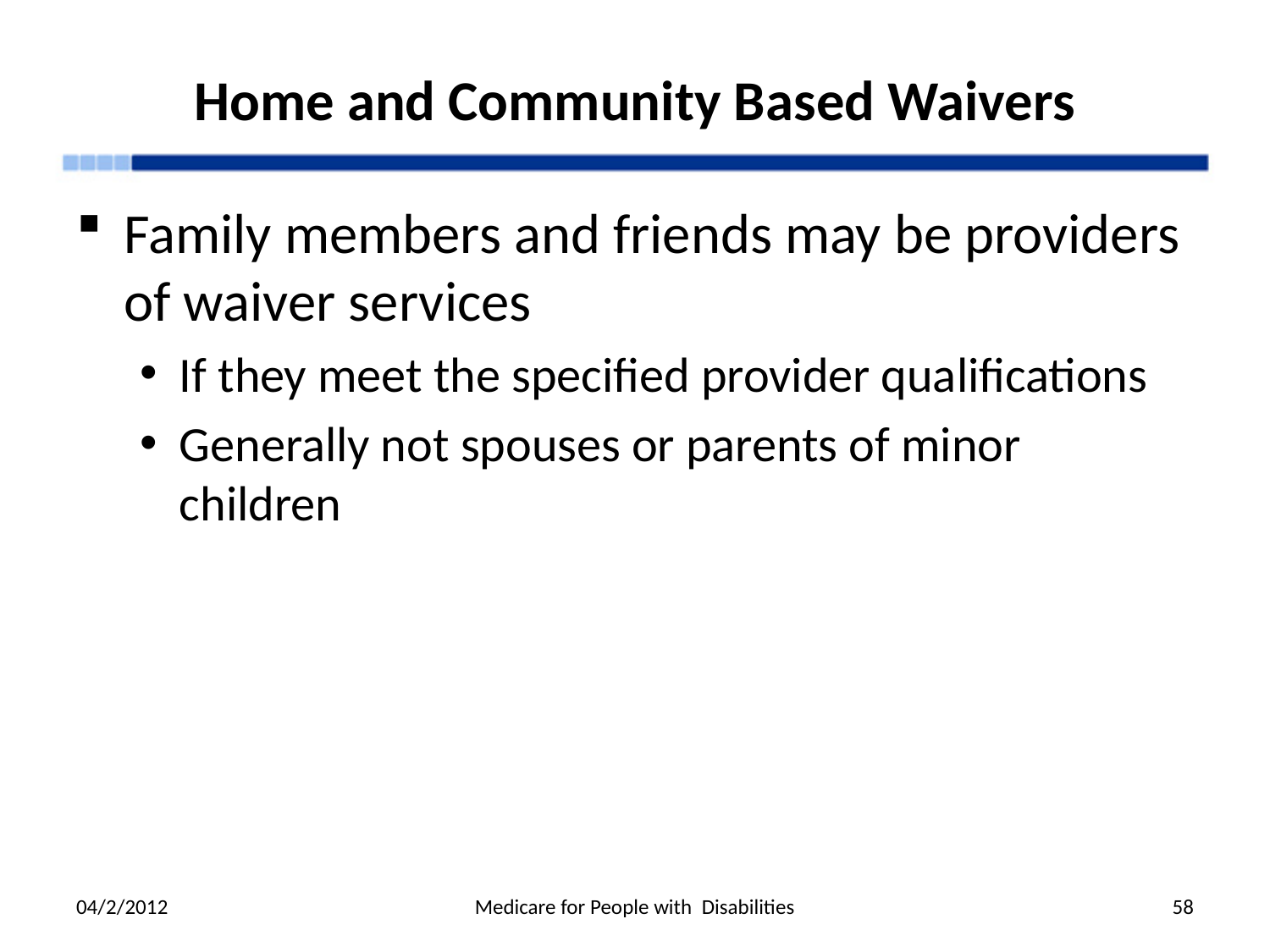

# Home and Community Based Waivers
Family members and friends may be providers of waiver services
If they meet the specified provider qualifications
Generally not spouses or parents of minor children
04/2/2012
Medicare for People with  Disabilities
58